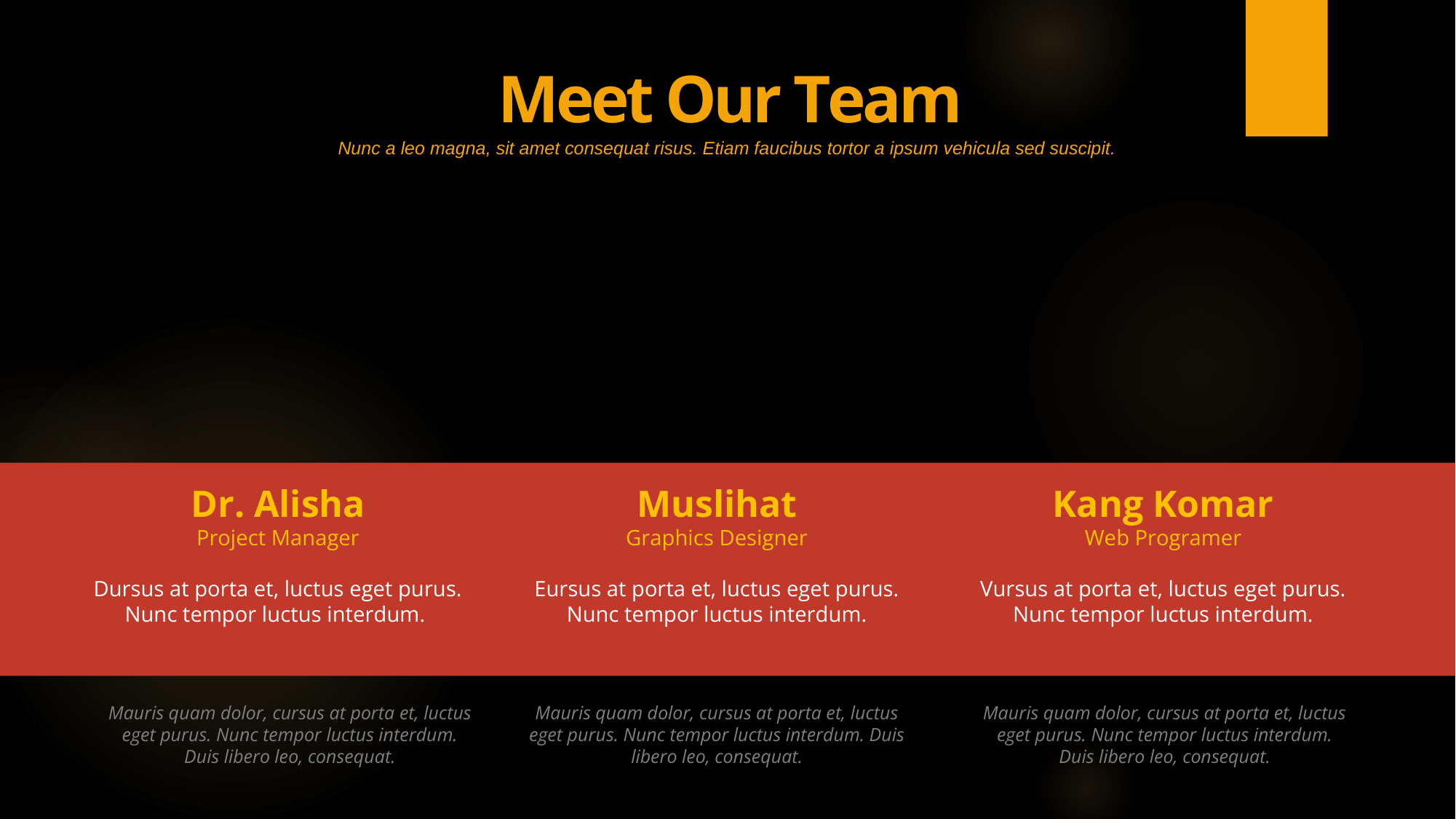

Meet Our Team
Nunc a leo magna, sit amet consequat risus. Etiam faucibus tortor a ipsum vehicula sed suscipit.

Dr. Alisha
Project Manager

Dursus at porta et, luctus eget purus. Nunc tempor luctus interdum.
Muslihat
Graphics Designer

Eursus at porta et, luctus eget purus. Nunc tempor luctus interdum.
Kang Komar
Web Programer

Vursus at porta et, luctus eget purus. Nunc tempor luctus interdum.
Mauris quam dolor, cursus at porta et, luctus eget purus. Nunc tempor luctus interdum. Duis libero leo, consequat.
Mauris quam dolor, cursus at porta et, luctus eget purus. Nunc tempor luctus interdum. Duis libero leo, consequat.
Mauris quam dolor, cursus at porta et, luctus eget purus. Nunc tempor luctus interdum. Duis libero leo, consequat.